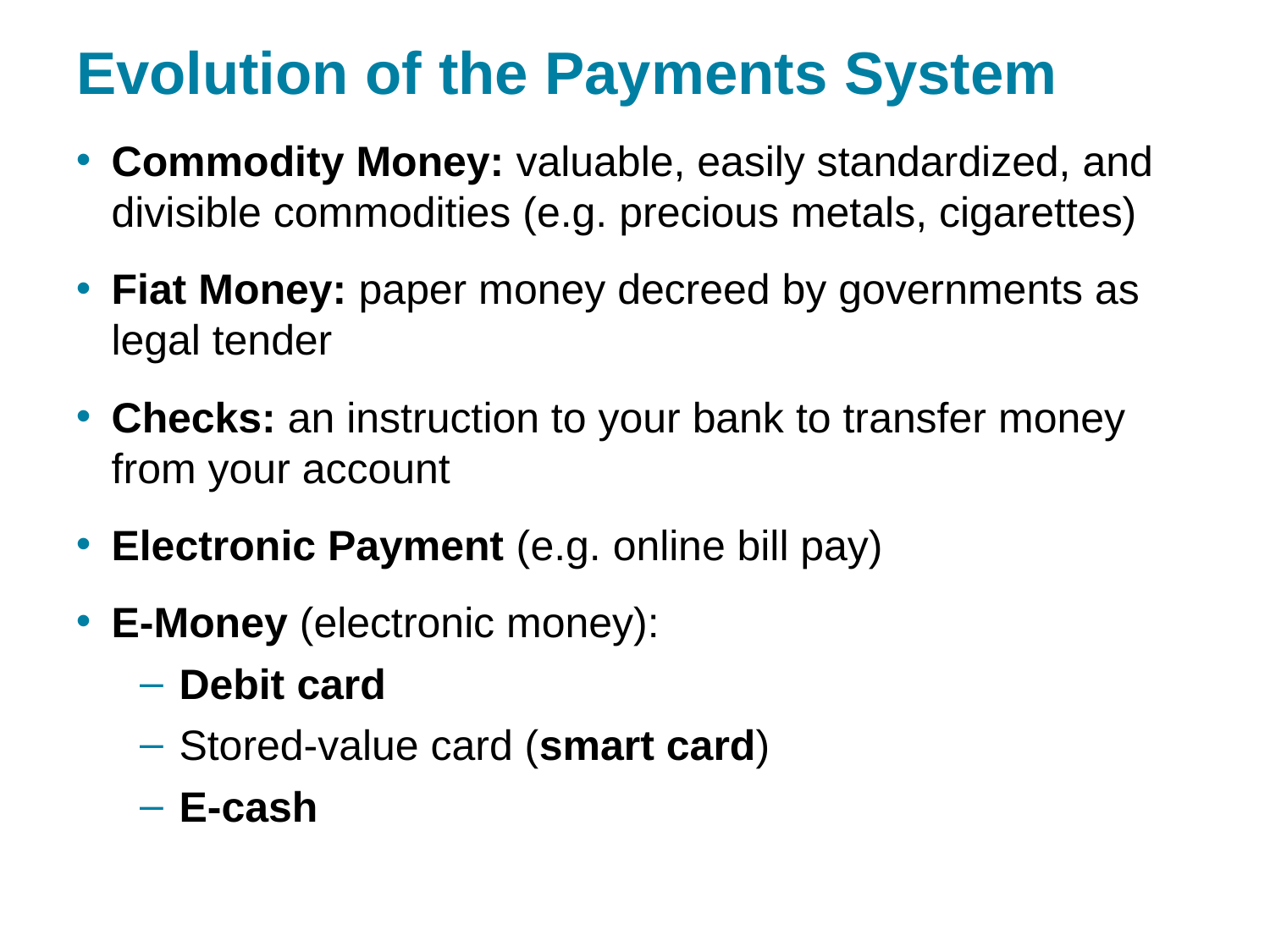

# Evolution of the Payments System
Commodity Money: valuable, easily standardized, and divisible commodities (e.g. precious metals, cigarettes)
Fiat Money: paper money decreed by governments as legal tender
Checks: an instruction to your bank to transfer money from your account
Electronic Payment (e.g. online bill pay)
E-Money (electronic money):
Debit card
Stored-value card (smart card)
E-cash